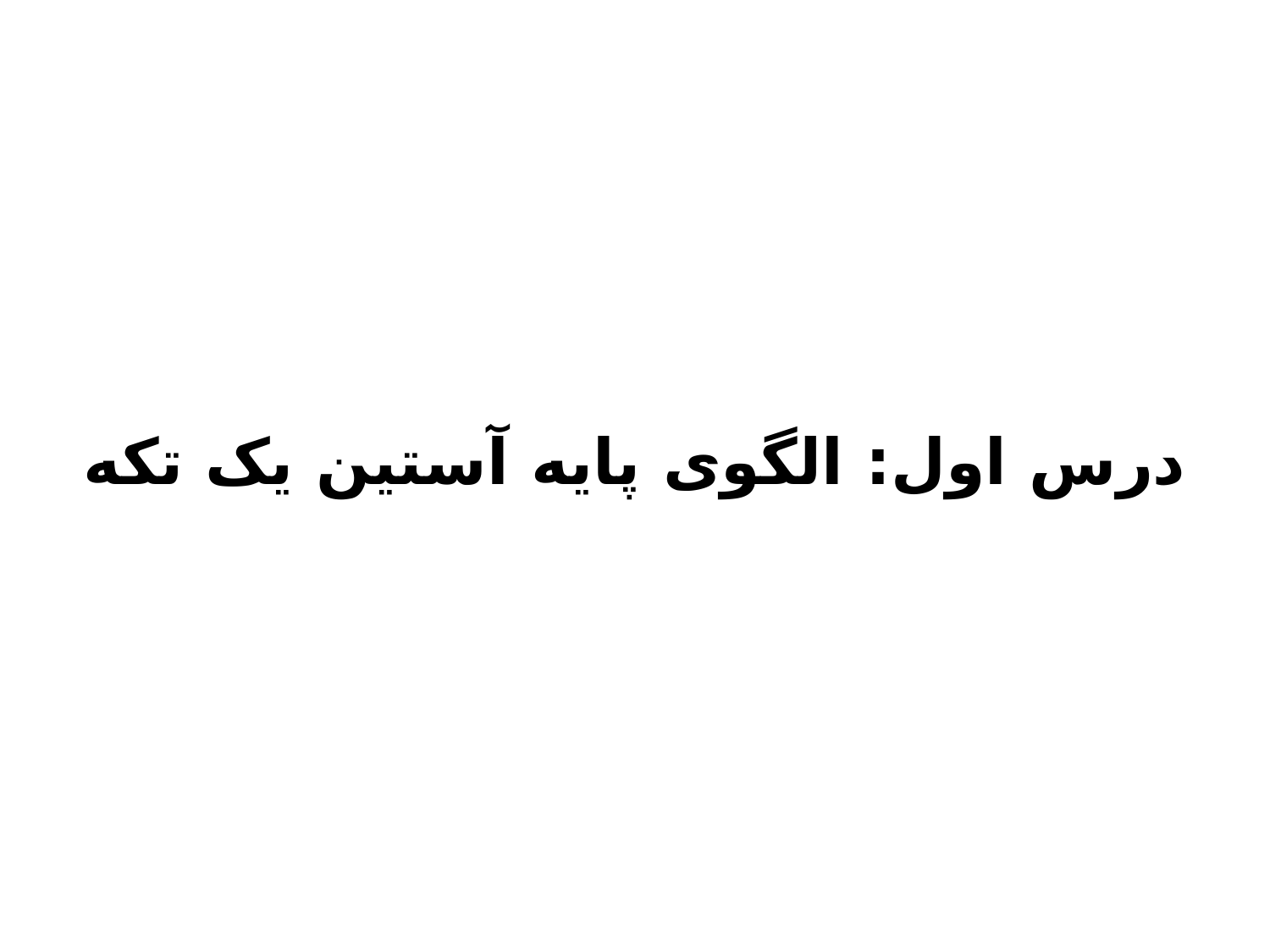

درس اول: الگوی پایه آستین یک تکه